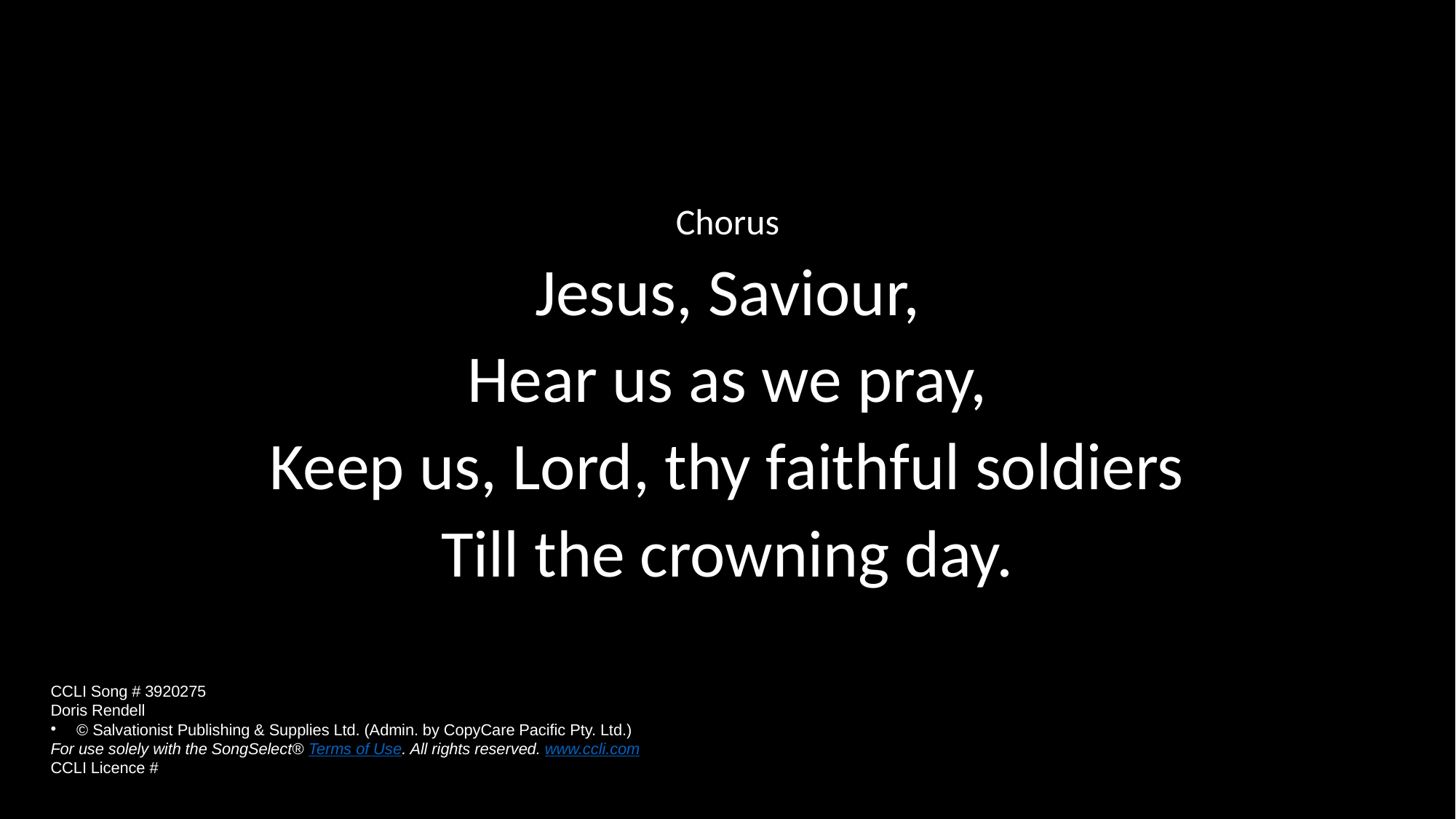

Chorus
Jesus, Saviour,
Hear us as we pray,
Keep us, Lord, thy faithful soldiers
Till the crowning day.
CCLI Song # 3920275
Doris Rendell
© Salvationist Publishing & Supplies Ltd. (Admin. by CopyCare Pacific Pty. Ltd.)
For use solely with the SongSelect® Terms of Use. All rights reserved. www.ccli.com
CCLI Licence #